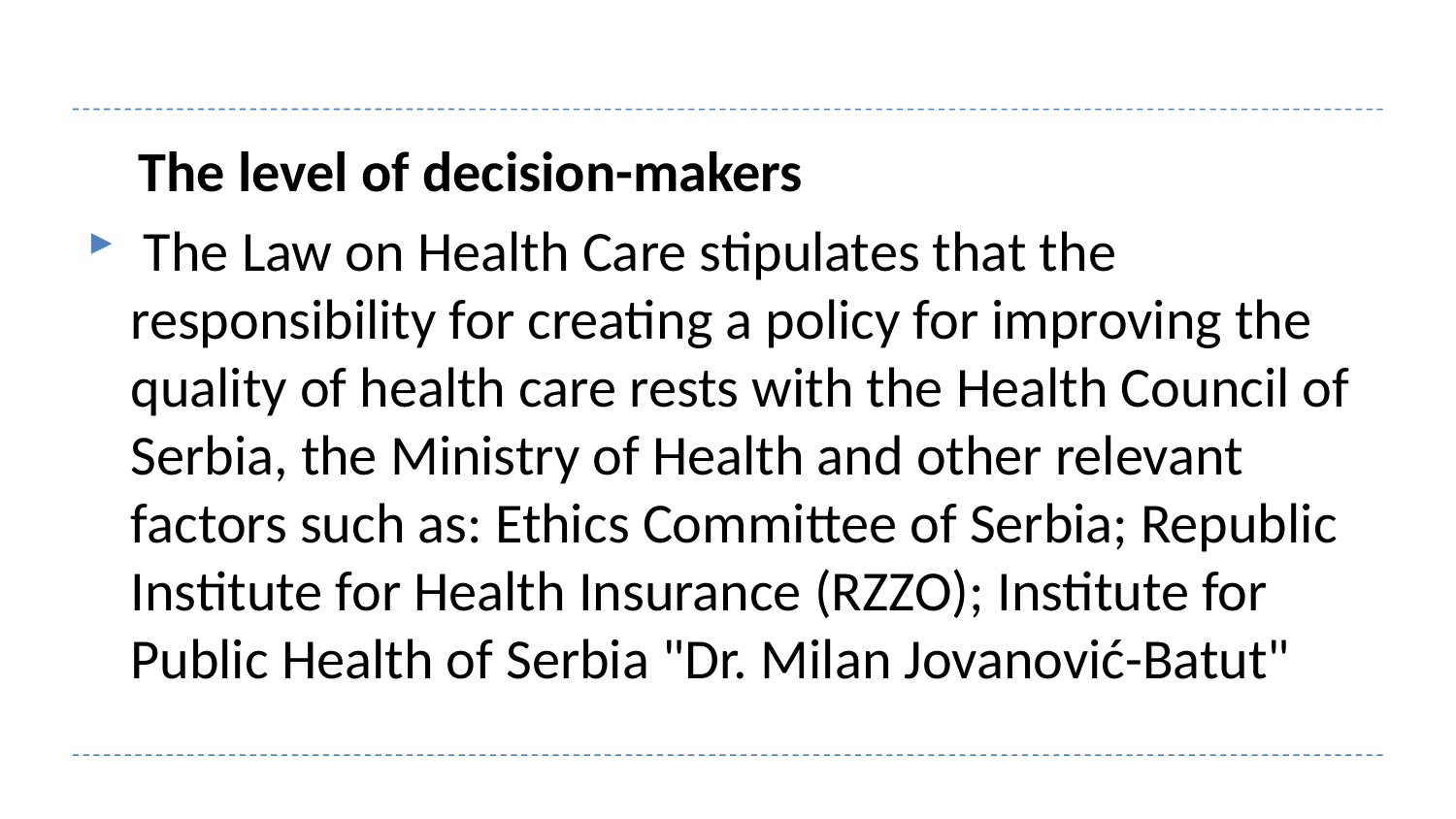

#
    The level of decision-makers
 The Law on Health Care stipulates that the responsibility for creating a policy for improving the quality of health care rests with the Health Council of Serbia, the Ministry of Health and other relevant factors such as: Ethics Committee of Serbia; Republic Institute for Health Insurance (RZZO); Institute for Public Health of Serbia "Dr. Milan Jovanović-Batut"